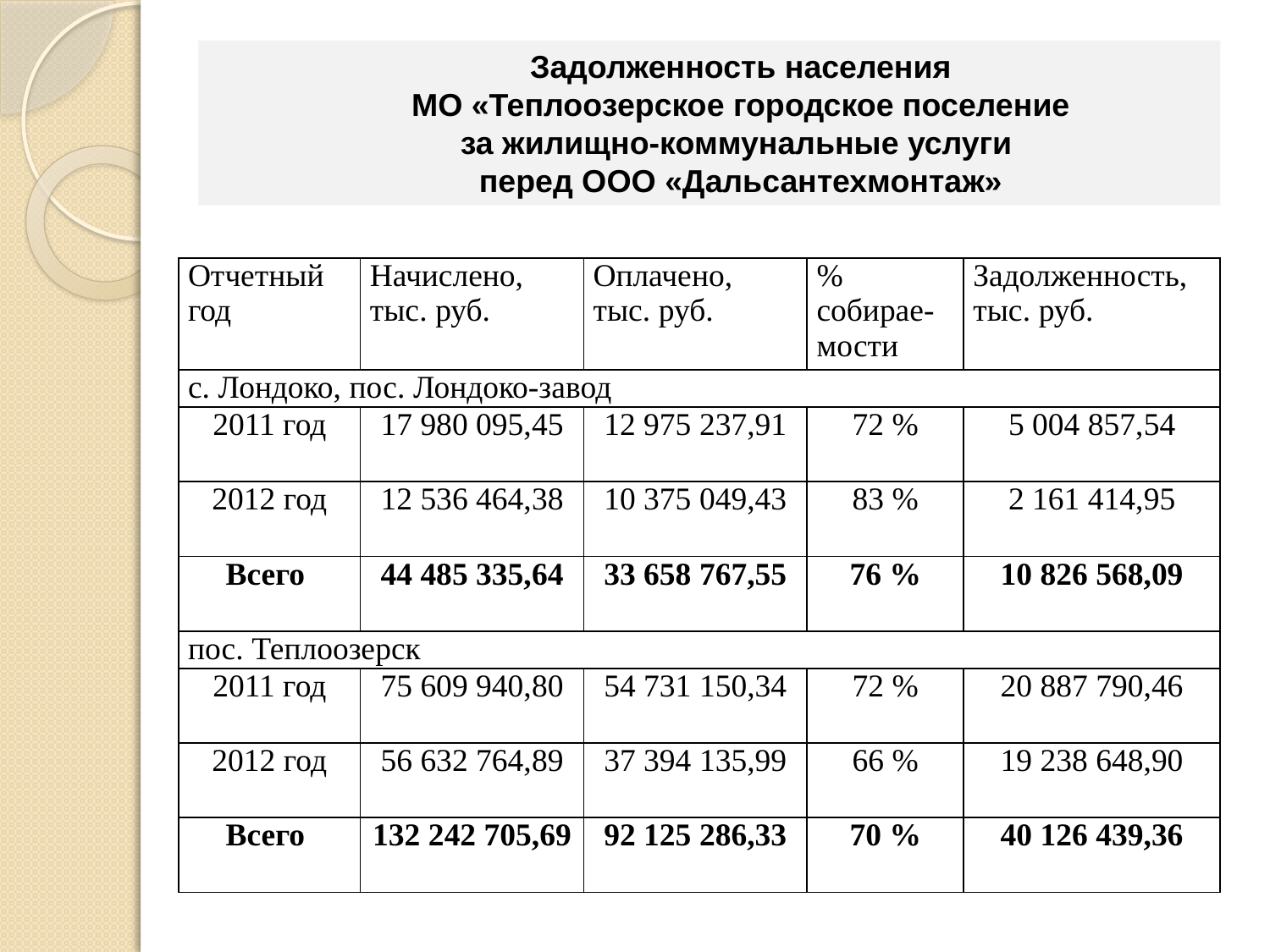

Задолженность населения
 МО «Теплоозерское городское поселение
за жилищно-коммунальные услуги
перед ООО «Дальсантехмонтаж»
| Отчетный год | Начислено, тыс. руб. | Оплачено, тыс. руб. | % собирае-мости | Задолженность, тыс. руб. |
| --- | --- | --- | --- | --- |
| с. Лондоко, пос. Лондоко-завод |  |  |  |  |
| 2011 год | 17 980 095,45 | 12 975 237,91 | 72 % | 5 004 857,54 |
| 2012 год | 12 536 464,38 | 10 375 049,43 | 83 % | 2 161 414,95 |
| Всего | 44 485 335,64 | 33 658 767,55 | 76 % | 10 826 568,09 |
| пос. Теплоозерск |  |  |  |  |
| 2011 год | 75 609 940,80 | 54 731 150,34 | 72 % | 20 887 790,46 |
| 2012 год | 56 632 764,89 | 37 394 135,99 | 66 % | 19 238 648,90 |
| Всего | 132 242 705,69 | 92 125 286,33 | 70 % | 40 126 439,36 |